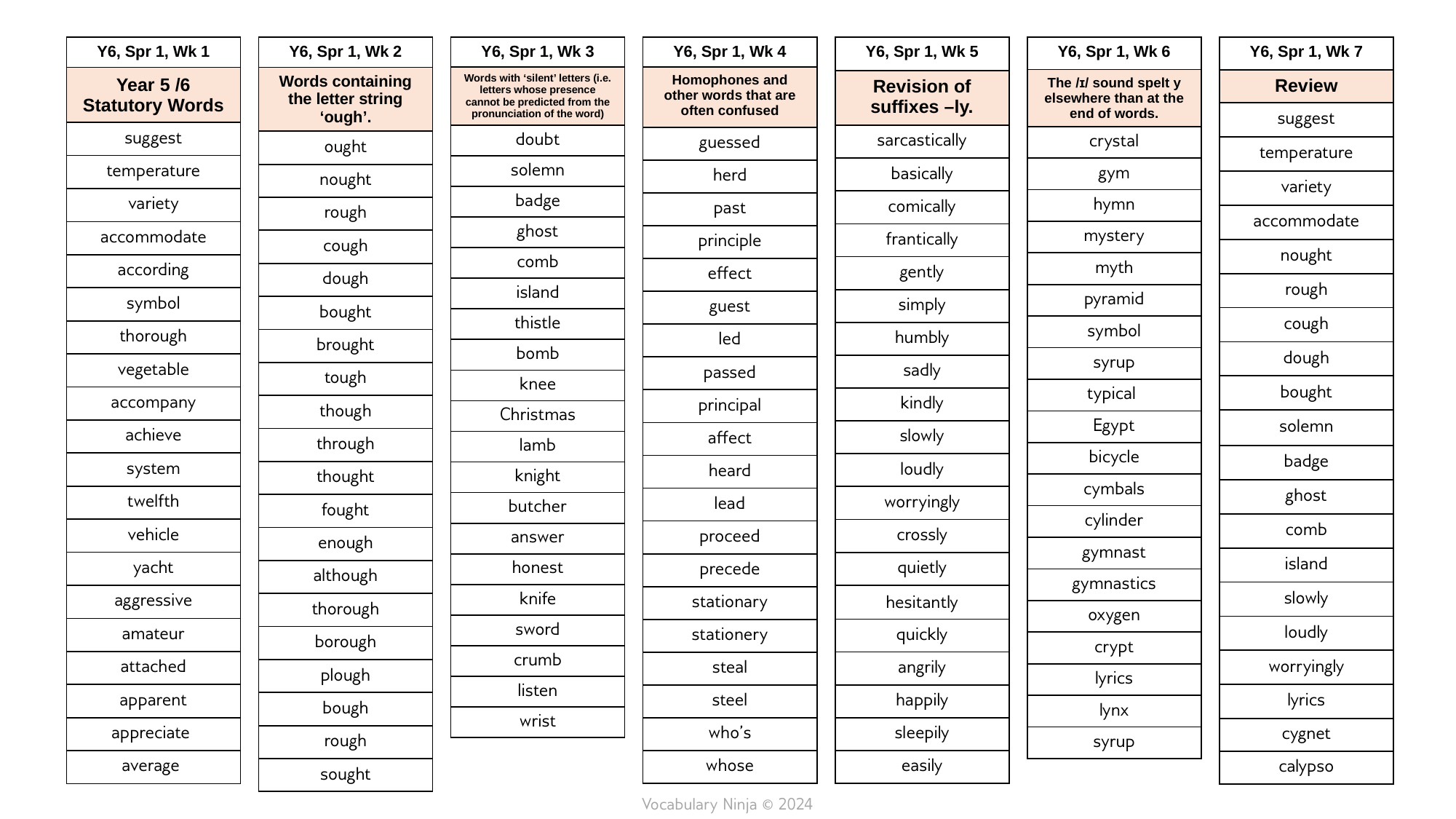

| Y6, Spr 1, Wk 7 |
| --- |
| Review |
| suggest |
| temperature |
| variety |
| accommodate |
| nought |
| rough |
| cough |
| dough |
| bought |
| solemn |
| badge |
| ghost |
| comb |
| island |
| slowly |
| loudly |
| worryingly |
| lyrics |
| cygnet |
| calypso |
| Y6, Spr 1, Wk 5 |
| --- |
| Revision of suffixes –ly. |
| sarcastically |
| basically |
| comically |
| frantically |
| gently |
| simply |
| humbly |
| sadly |
| kindly |
| slowly |
| loudly |
| worryingly |
| crossly |
| quietly |
| hesitantly |
| quickly |
| angrily |
| happily |
| sleepily |
| easily |
| Y6, Spr 1, Wk 6 |
| --- |
| The /ɪ/ sound spelt y elsewhere than at the end of words. |
| crystal |
| gym |
| hymn |
| mystery |
| myth |
| pyramid |
| symbol |
| syrup |
| typical |
| Egypt |
| bicycle |
| cymbals |
| cylinder |
| gymnast |
| gymnastics |
| oxygen |
| crypt |
| lyrics |
| lynx |
| syrup |
| Y6, Spr 1, Wk 1 |
| --- |
| Year 5 /6 Statutory Words |
| suggest |
| temperature |
| variety |
| accommodate |
| according |
| symbol |
| thorough |
| vegetable |
| accompany |
| achieve |
| system |
| twelfth |
| vehicle |
| yacht |
| aggressive |
| amateur |
| attached |
| apparent |
| appreciate |
| average |
| Y6, Spr 1, Wk 2 |
| --- |
| Words containing the letter string ‘ough’. |
| ought |
| nought |
| rough |
| cough |
| dough |
| bought |
| brought |
| tough |
| though |
| through |
| thought |
| fought |
| enough |
| although |
| thorough |
| borough |
| plough |
| bough |
| rough |
| sought |
| Y6, Spr 1, Wk 3 |
| --- |
| Words with ‘silent’ letters (i.e. letters whose presence cannot be predicted from the pronunciation of the word) |
| doubt |
| solemn |
| badge |
| ghost |
| comb |
| island |
| thistle |
| bomb |
| knee |
| Christmas |
| lamb |
| knight |
| butcher |
| answer |
| honest |
| knife |
| sword |
| crumb |
| listen |
| wrist |
| Y6, Spr 1, Wk 4 |
| --- |
| Homophones and other words that are often confused |
| guessed |
| herd |
| past |
| principle |
| effect |
| guest |
| led |
| passed |
| principal |
| affect |
| heard |
| lead |
| proceed |
| precede |
| stationary |
| stationery |
| steal |
| steel |
| who’s |
| whose |
Vocabulary Ninja © 2024